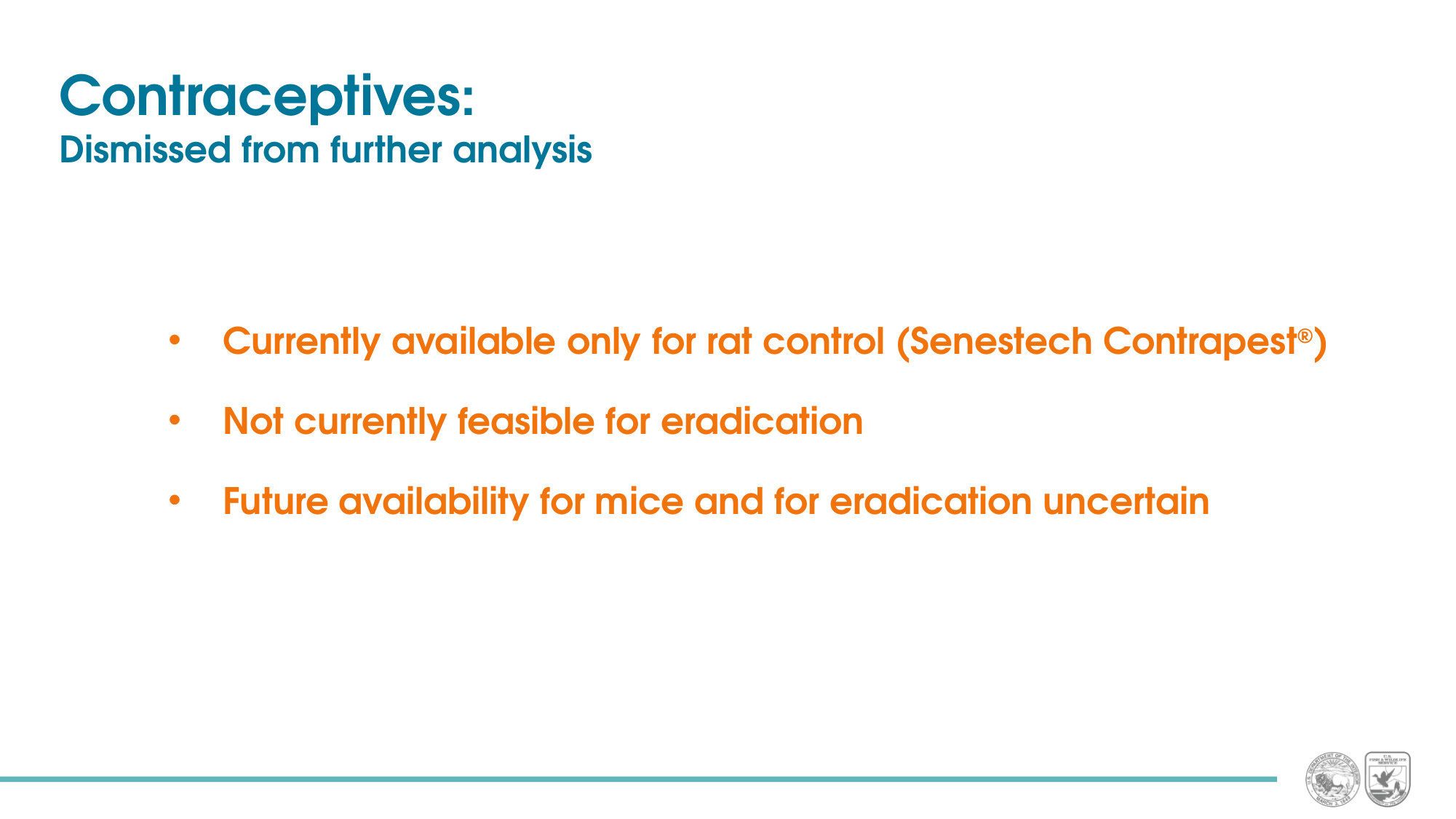

Contraceptives:
Dismissed from further analysis
Currently available only for rat control (Senestech Contrapest®)
Not currently feasible for eradication
Future availability for mice and for eradication uncertain